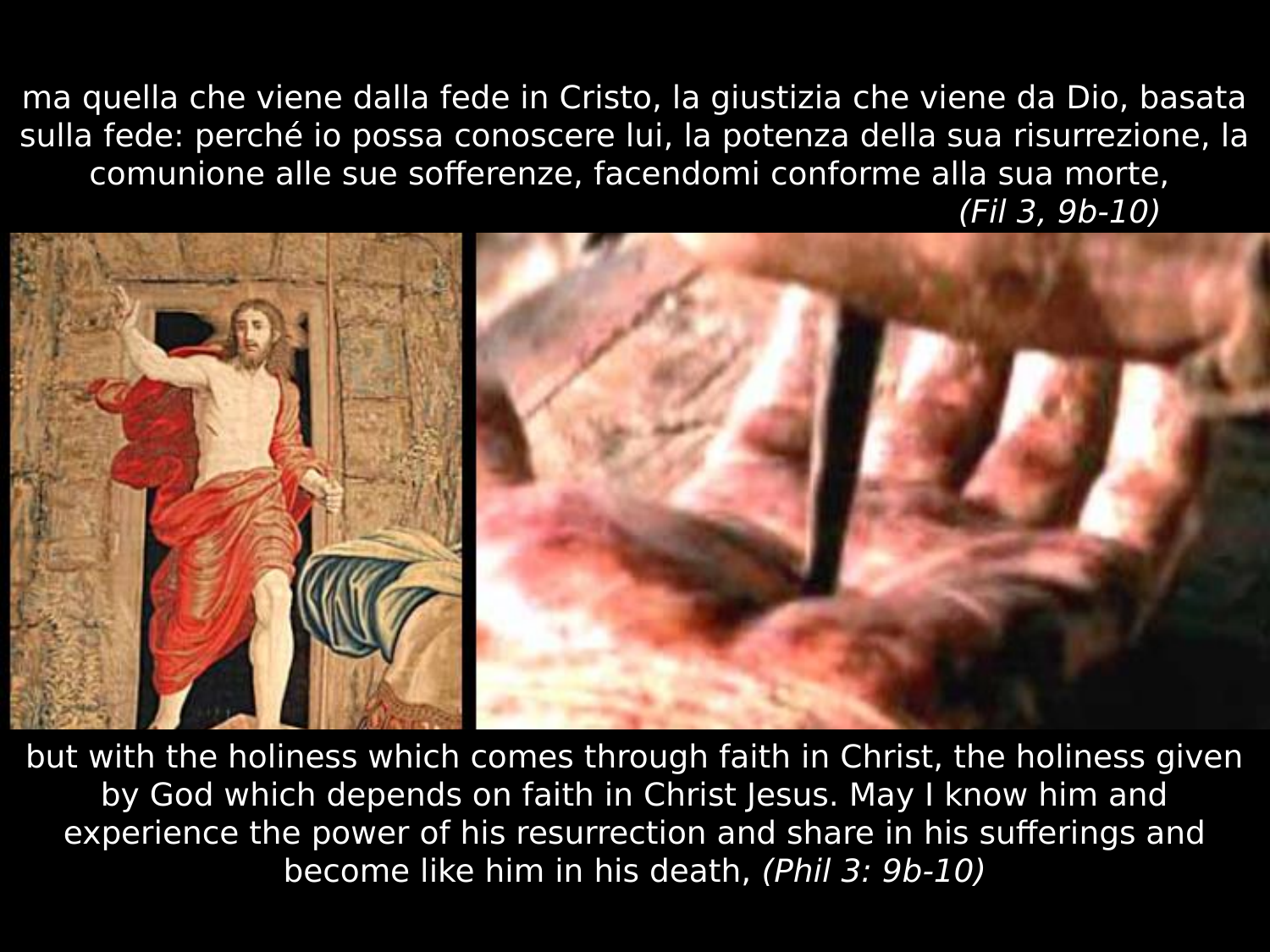

# ma quella che viene dalla fede in Cristo, la giustizia che viene da Dio, basata sulla fede: perché io possa conoscere lui, la potenza della sua risurrezione, la comunione alle sue sofferenze, facendomi conforme alla sua morte, (Fil 3, 9b-10)
but with the holiness which comes through faith in Christ, the holiness given by God which depends on faith in Christ Jesus. May I know him and experience the power of his resurrection and share in his sufferings and become like him in his death, (Phil 3: 9b-10)